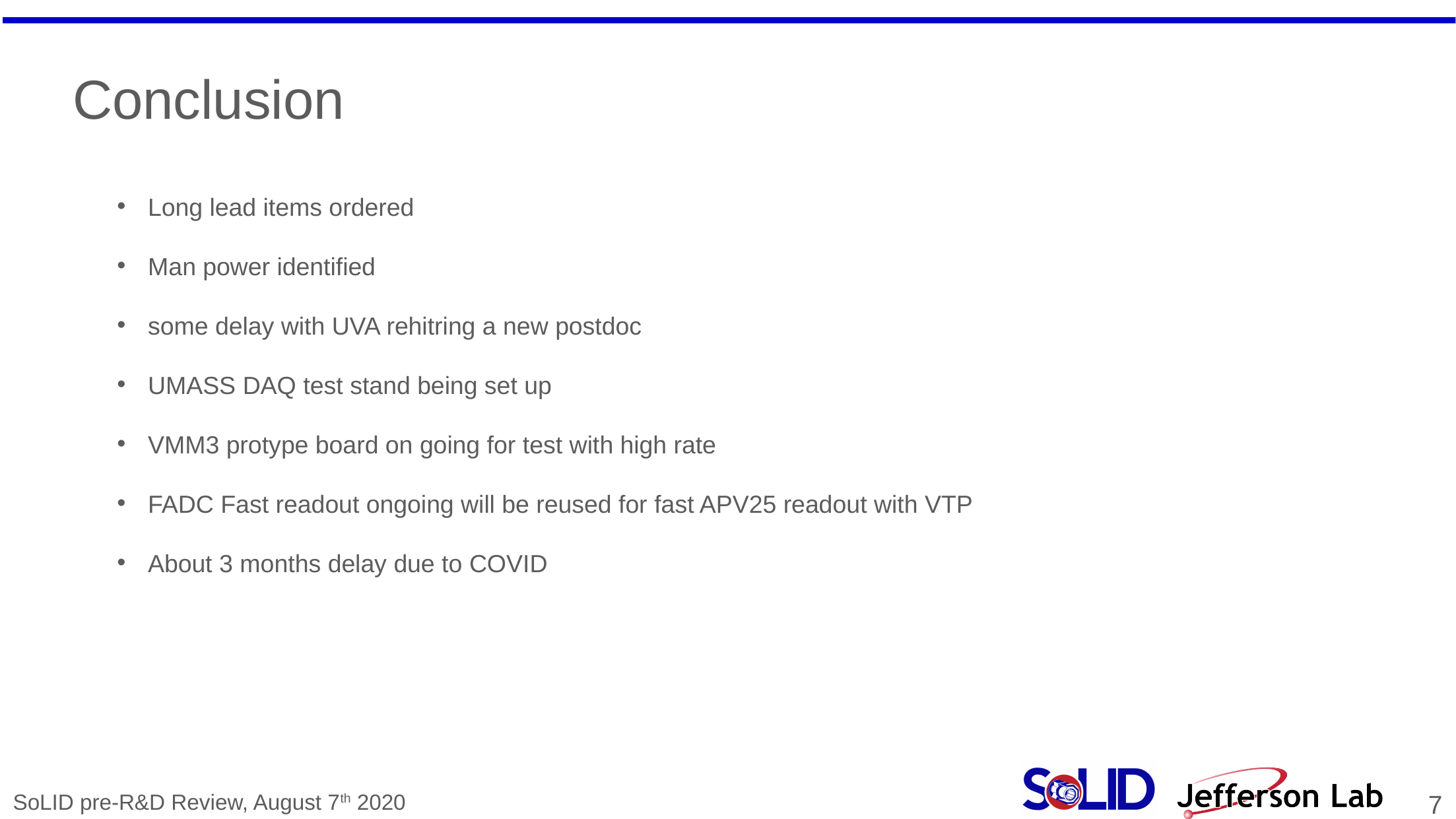

# Conclusion
Long lead items ordered

Man power identified

some delay with UVA rehitring a new postdoc

UMASS DAQ test stand being set up

VMM3 protype board on going for test with high rate

FADC Fast readout ongoing will be reused for fast APV25 readout with VTP

About 3 months delay due to COVID